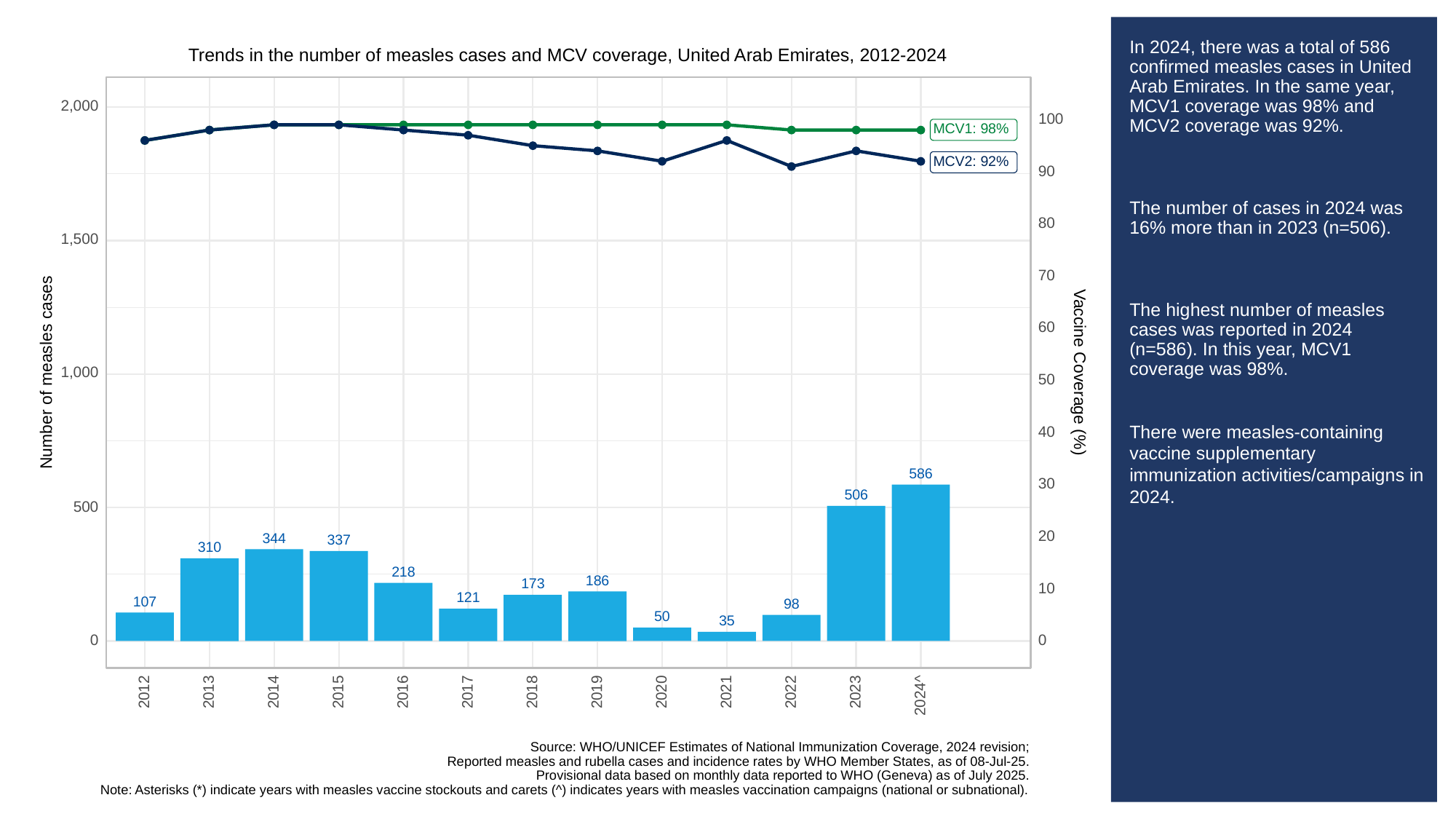

# In 2024, there was a total of 586 confirmed measles cases in United Arab Emirates. In the same year, MCV1 coverage was 98% and MCV2 coverage was 92%.

The number of cases in 2024 was 16% more than in 2023 (n=506).

The highest number of measles cases was reported in 2024 (n=586). In this year, MCV1 coverage was 98%.

There were measles-containing vaccine supplementary immunization activities/campaigns in 2024.

Trends in the number of measles cases and MCV coverage, United Arab Emirates, 2012-2024

2,000

100

MCV1: 98%

MCV2: 92%

90

80
1,500

70

60
Vaccine Coverage (%)
Number of measles cases
1,000

50
40

586
30

506
500

20
344
337
310

218

186
173

10

121

107
98

50

35

0
0

2013
2023
2012
2014
2015
2016
2017
2018
2019
2020
2021
2022
2024^
Source: WHO/UNICEF Estimates of National Immunization Coverage, 2024 revision;
Reported measles and rubella cases and incidence rates by WHO Member States, as of 08-Jul-25.
Provisional data based on monthly data reported to WHO (Geneva) as of July 2025.
Note: Asterisks (*) indicate years with measles vaccine stockouts and carets (^) indicates years with measles vaccination campaigns (national or subnational).